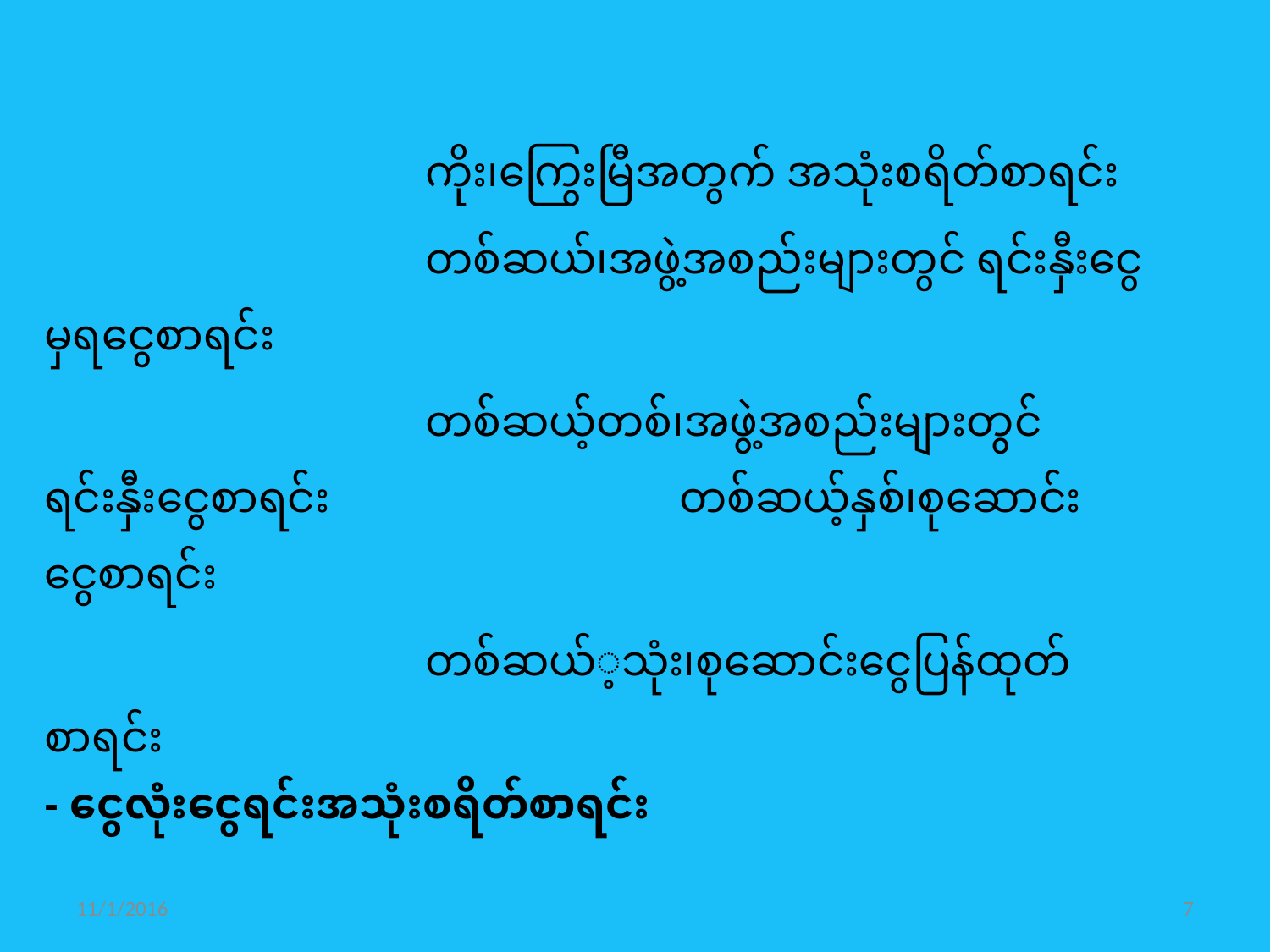

ကိုး၊ကြွေးမြီအတွက် အသုံးစရိတ်စာရင်း
			တစ်ဆယ်၊အဖွဲ့အစည်းများတွင် ရင်းနှီးငွေမှရငွေစာရင်း
			တစ်ဆယ့်တစ်၊အဖွဲ့အစည်းများတွင် ရင်းနှီးငွေစာရင်း			တစ်ဆယ့်နှစ်၊စုဆောင်းငွေစာရင်း
			တစ်ဆယ်‌့သုံး၊စုဆောင်းငွေပြန်ထုတ်စာရင်း
- ငွေလုံးငွေရင်းအသုံးစရိတ်စာရင်း

11/1/2016
7